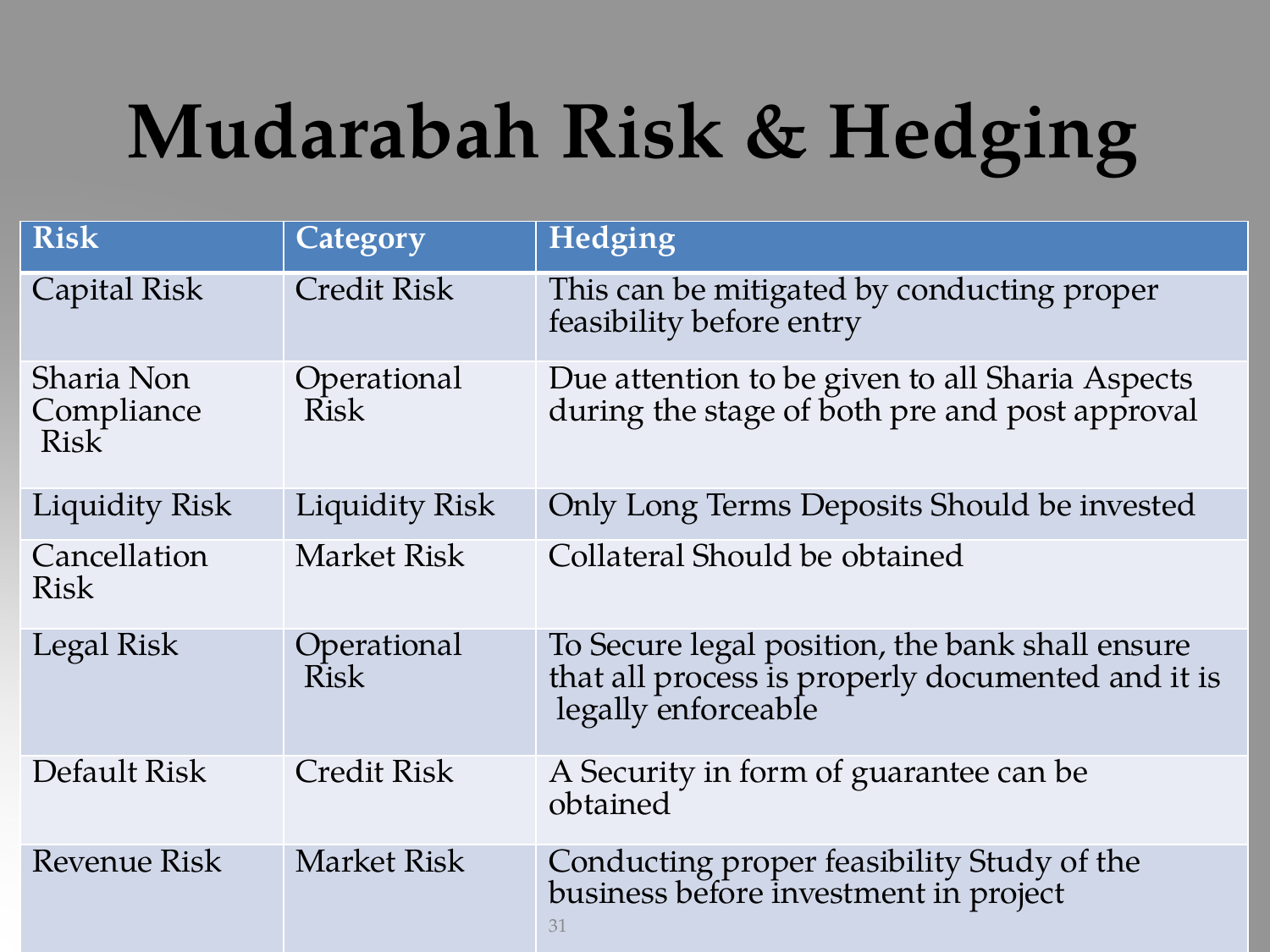

# Mudarabah Risk & Hedging
| Risk | Category | Hedging |
| --- | --- | --- |
| Capital Risk | Credit Risk | This can be mitigated by conducting proper feasibility before entry |
| Sharia Non Compliance Risk | Operational Risk | Due attention to be given to all Sharia Aspects during the stage of both pre and post approval |
| Liquidity Risk | Liquidity Risk | Only Long Terms Deposits Should be invested |
| Cancellation Risk | Market Risk | Collateral Should be obtained |
| Legal Risk | Operational Risk | To Secure legal position, the bank shall ensure that all process is properly documented and it is legally enforceable |
| Default Risk | Credit Risk | A Security in form of guarantee can be obtained |
| Revenue Risk | Market Risk | Conducting proper feasibility Study of the business before investment in project 31 |